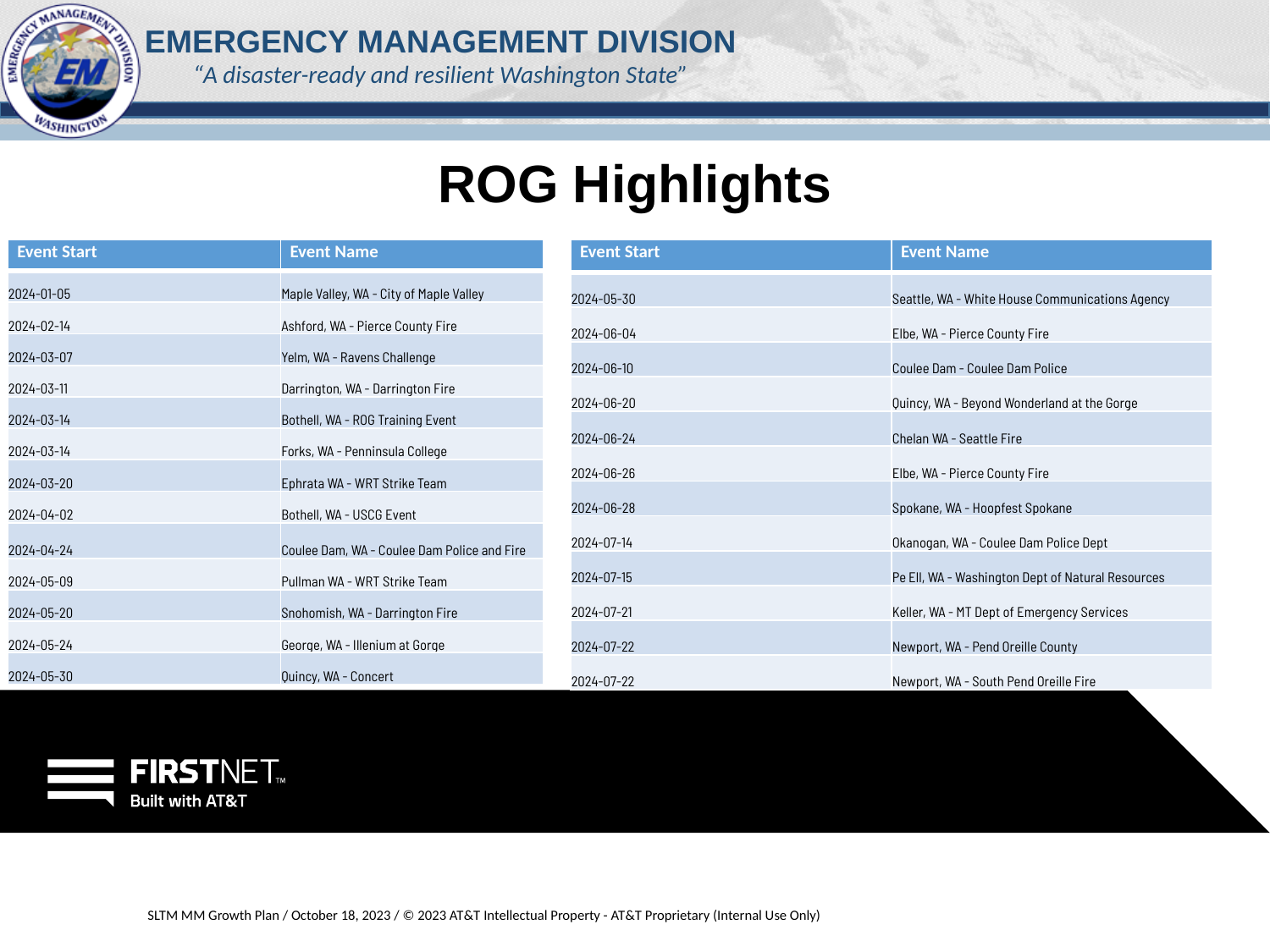

# ROG Highlights
| Event Start | Event Name |
| --- | --- |
| 2024-01-05 | Maple Valley, WA - City of Maple Valley |
| 2024-02-14 | Ashford, WA - Pierce County Fire |
| 2024-03-07 | Yelm, WA - Ravens Challenge |
| 2024-03-11 | Darrington, WA - Darrington Fire |
| 2024-03-14 | Bothell, WA - ROG Training Event |
| 2024-03-14 | Forks, WA - Penninsula College |
| 2024-03-20 | Ephrata WA - WRT Strike Team |
| 2024-04-02 | Bothell, WA - USCG Event |
| 2024-04-24 | Coulee Dam, WA - Coulee Dam Police and Fire |
| 2024-05-09 | Pullman WA - WRT Strike Team |
| 2024-05-20 | Snohomish, WA - Darrington Fire |
| 2024-05-24 | George, WA - Illenium at Gorge |
| 2024-05-30 | Quincy, WA - Concert |
| Event Start | Event Name |
| --- | --- |
| 2024-05-30 | Seattle, WA - White House Communications Agency |
| 2024-06-04 | Elbe, WA - Pierce County Fire |
| 2024-06-10 | Coulee Dam - Coulee Dam Police |
| 2024-06-20 | Quincy, WA - Beyond Wonderland at the Gorge |
| 2024-06-24 | Chelan WA - Seattle Fire |
| 2024-06-26 | Elbe, WA - Pierce County Fire |
| 2024-06-28 | Spokane, WA - Hoopfest Spokane |
| 2024-07-14 | Okanogan, WA - Coulee Dam Police Dept |
| 2024-07-15 | Pe Ell, WA - Washington Dept of Natural Resources |
| 2024-07-21 | Keller, WA - MT Dept of Emergency Services |
| 2024-07-22 | Newport, WA - Pend Oreille County |
| 2024-07-22 | Newport, WA - South Pend Oreille Fire |
.

SLTM MM Growth Plan / October 18, 2023 / © 2023 AT&T Intellectual Property - AT&T Proprietary (Internal Use Only)